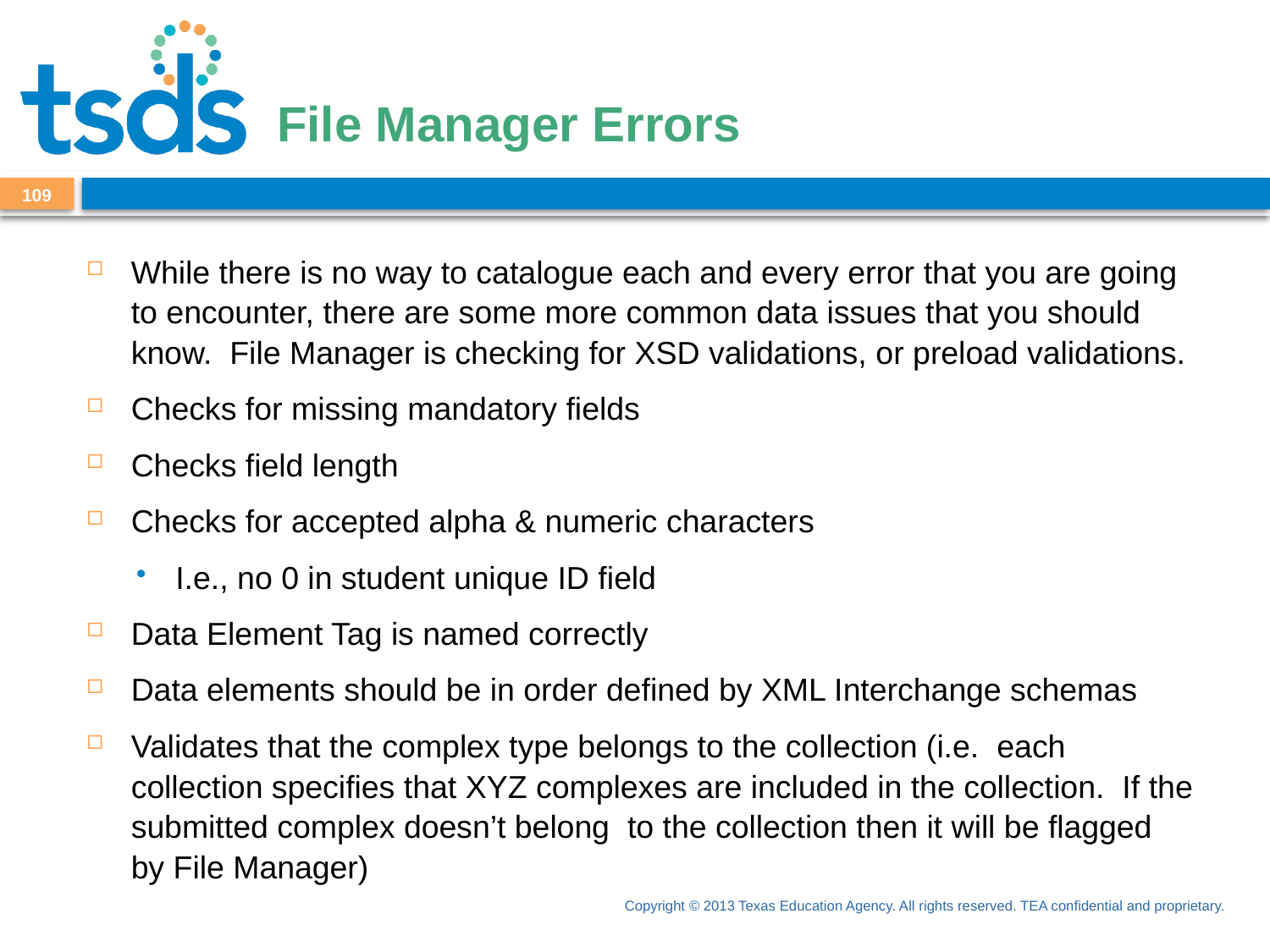

# File Manager Errors
109
While there is no way to catalogue each and every error that you are going to encounter, there are some more common data issues that you should know.  File Manager is checking for XSD validations, or preload validations.
Checks for missing mandatory fields
Checks field length
Checks for accepted alpha & numeric characters
I.e., no 0 in student unique ID field
Data Element Tag is named correctly
Data elements should be in order defined by XML Interchange schemas
Validates that the complex type belongs to the collection (i.e.  each collection specifies that XYZ complexes are included in the collection.  If the submitted complex doesn’t belong  to the collection then it will be flagged by File Manager)